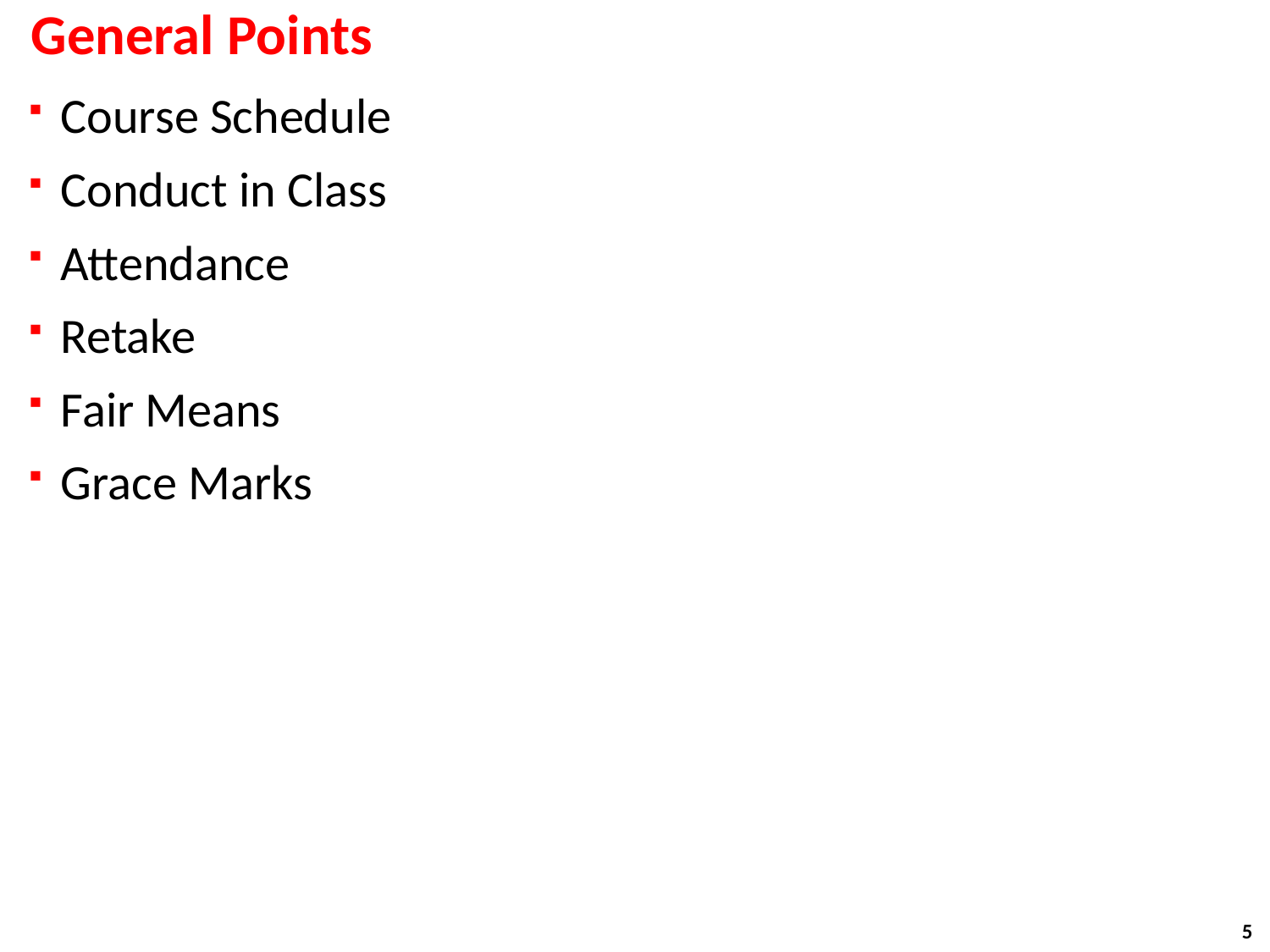

# General Points
Course Schedule
Conduct in Class
Attendance
Retake
Fair Means
Grace Marks
5